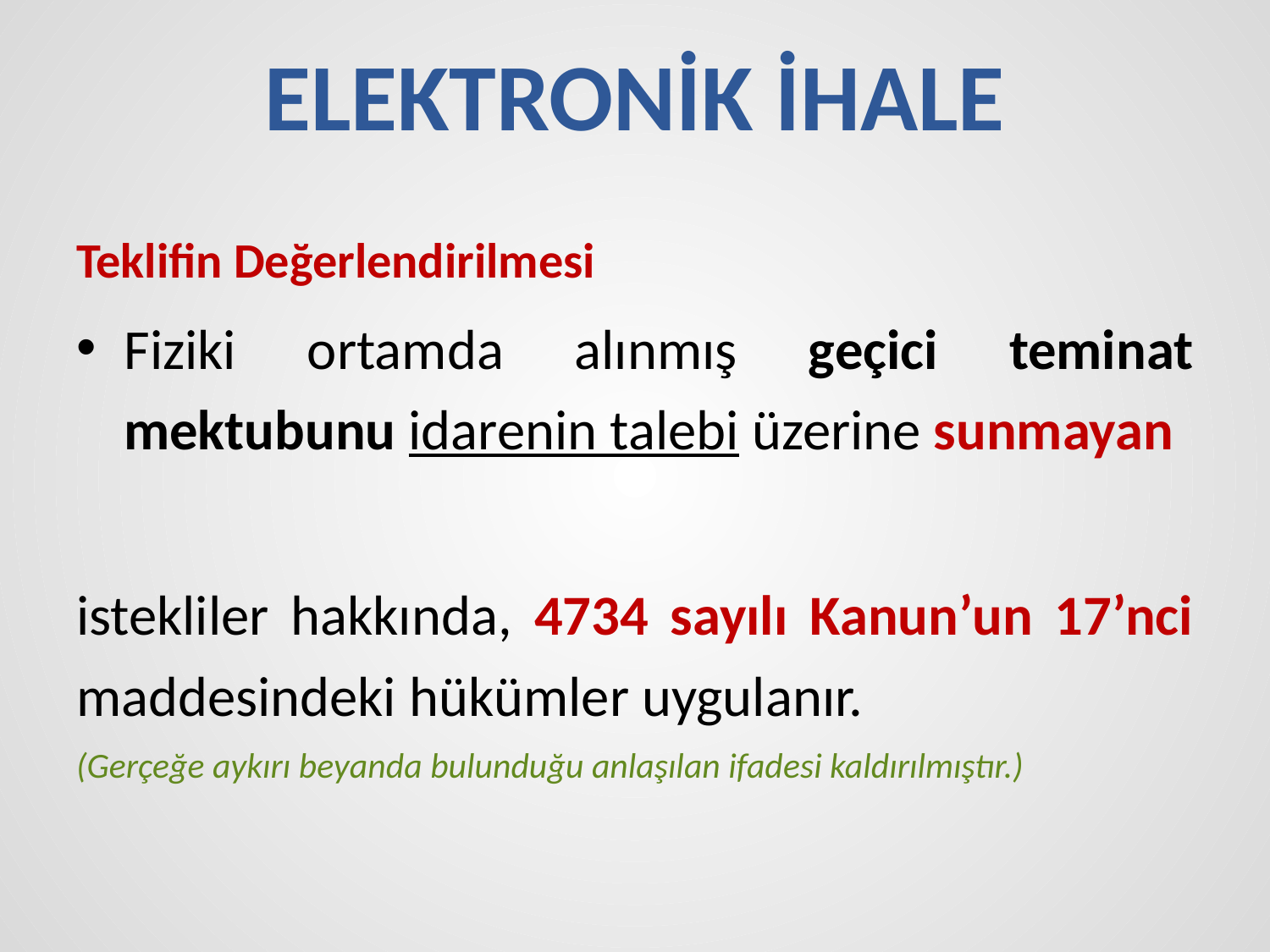

# ELEKTRONİK İHALE
Teklifin Değerlendirilmesi
Fiziki ortamda alınmış geçici teminat mektubunu idarenin talebi üzerine sunmayan

istekliler hakkında, 4734 sayılı Kanun’un 17’nci maddesindeki hükümler uygulanır.
(Gerçeğe aykırı beyanda bulunduğu anlaşılan ifadesi kaldırılmıştır.)